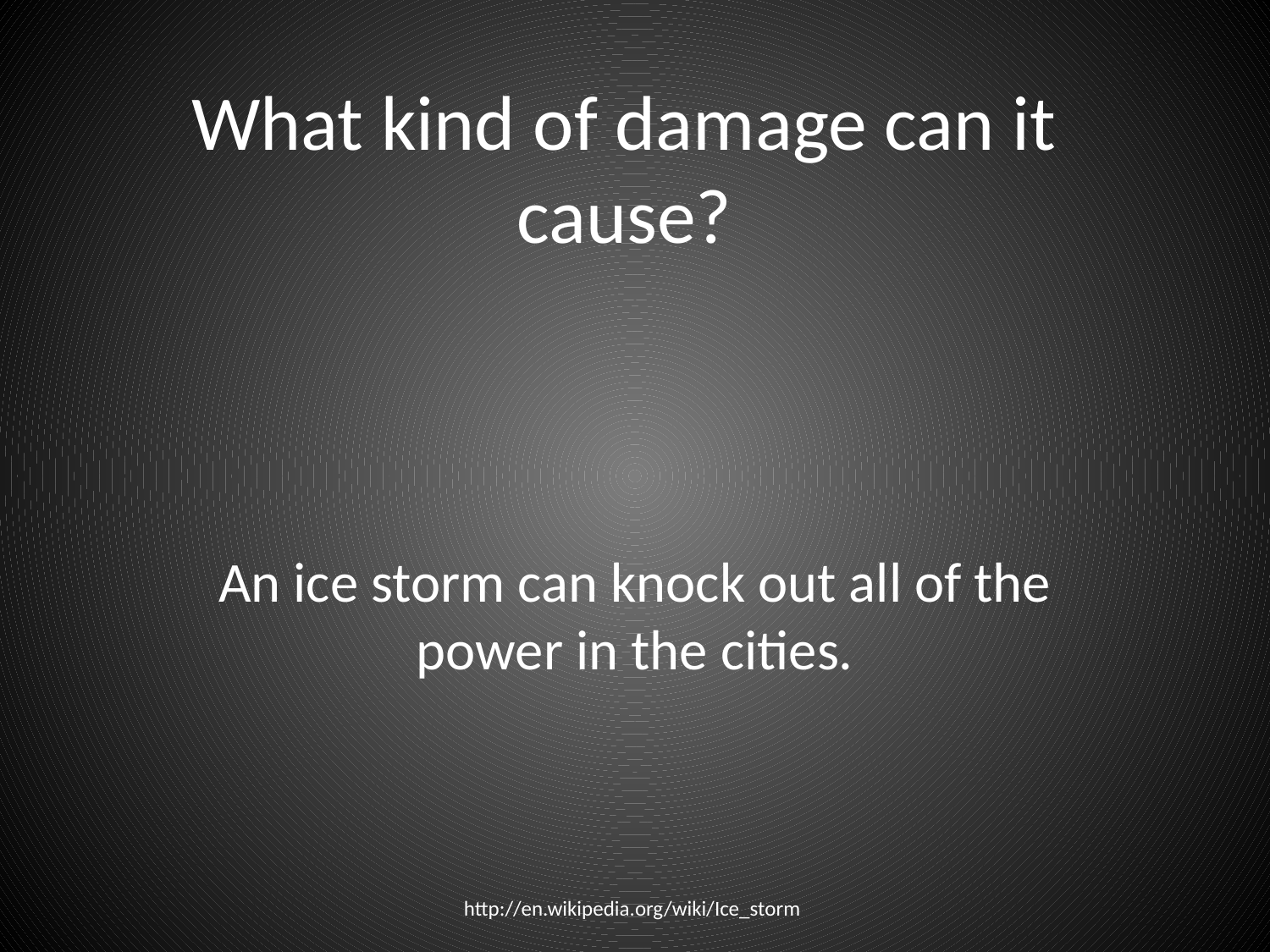

# What kind of damage can it cause?
An ice storm can knock out all of the power in the cities.
http://en.wikipedia.org/wiki/Ice_storm